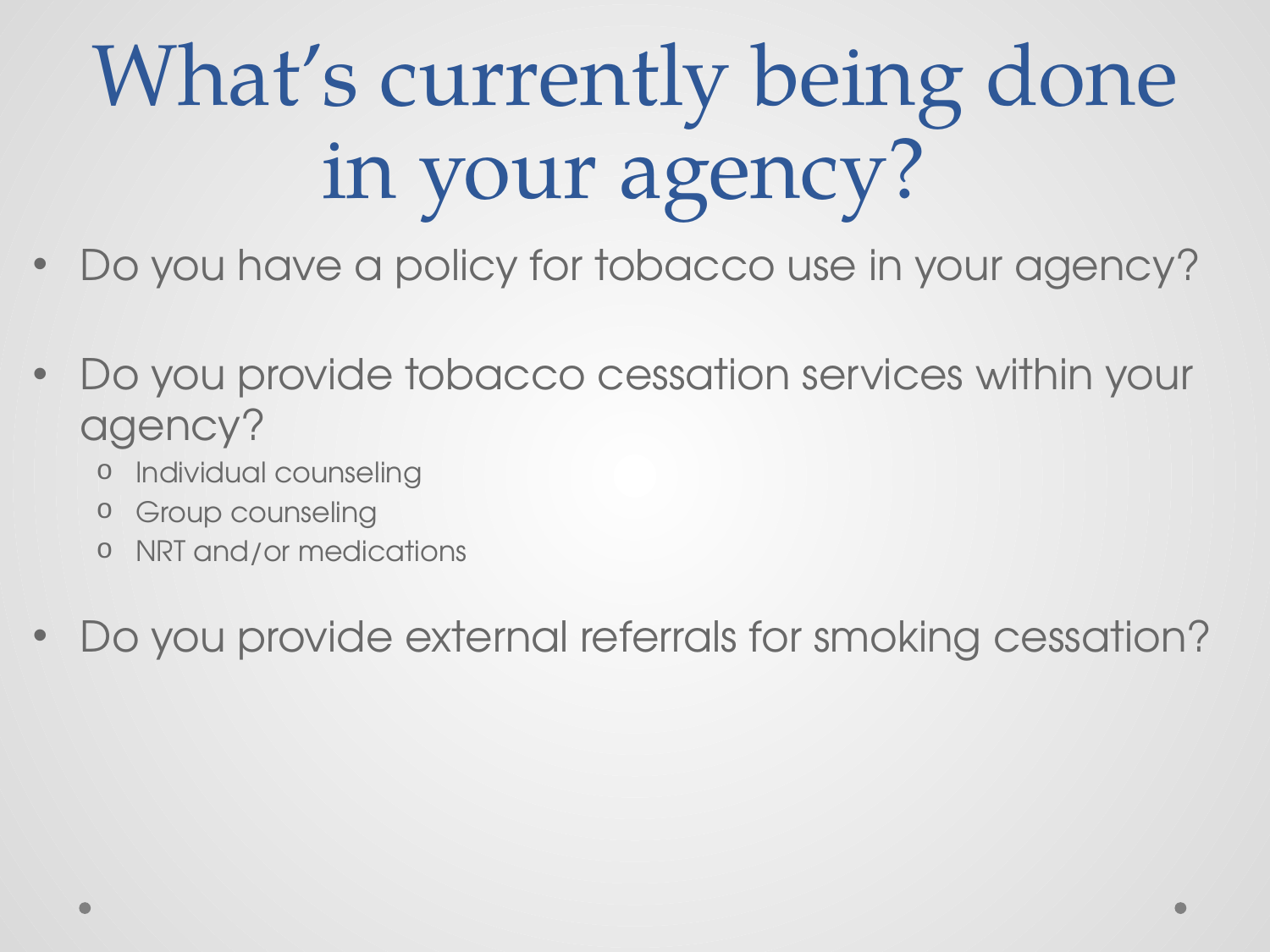

# What’s currently being done in your agency?
Do you have a policy for tobacco use in your agency?
Do you provide tobacco cessation services within your agency?
Individual counseling
Group counseling
NRT and/or medications
Do you provide external referrals for smoking cessation?